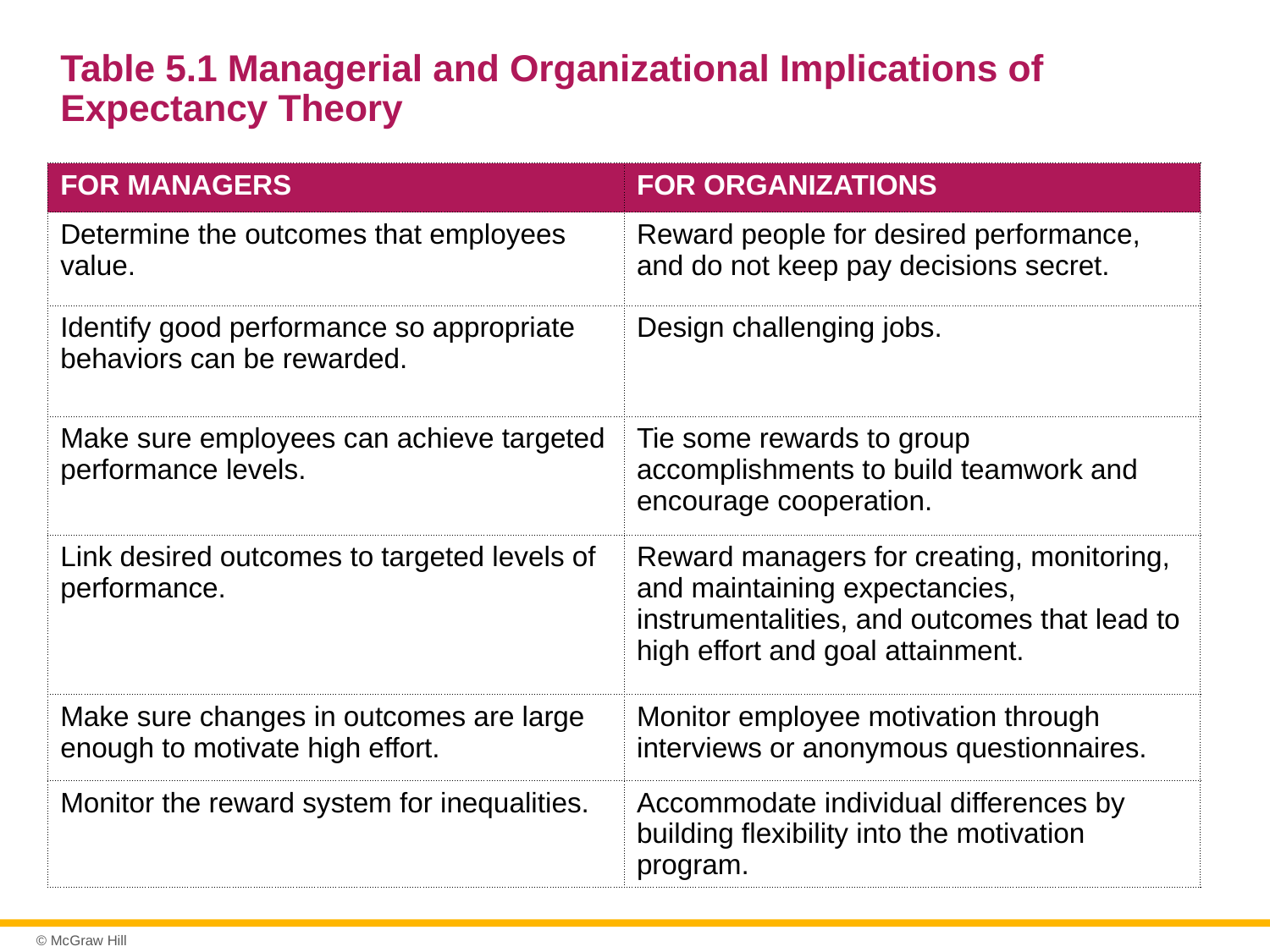

# Table 5.1 Managerial and Organizational Implications of Expectancy Theory
| FOR MANAGERS | FOR ORGANIZATIONS |
| --- | --- |
| Determine the outcomes that employees value. | Reward people for desired performance, and do not keep pay decisions secret. |
| Identify good performance so appropriate behaviors can be rewarded. | Design challenging jobs. |
| Make sure employees can achieve targeted performance levels. | Tie some rewards to group accomplishments to build teamwork and encourage cooperation. |
| Link desired outcomes to targeted levels of performance. | Reward managers for creating, monitoring, and maintaining expectancies, instrumentalities, and outcomes that lead to high effort and goal attainment. |
| Make sure changes in outcomes are large enough to motivate high effort. | Monitor employee motivation through interviews or anonymous questionnaires. |
| Monitor the reward system for inequalities. | Accommodate individual differences by building flexibility into the motivation program. |